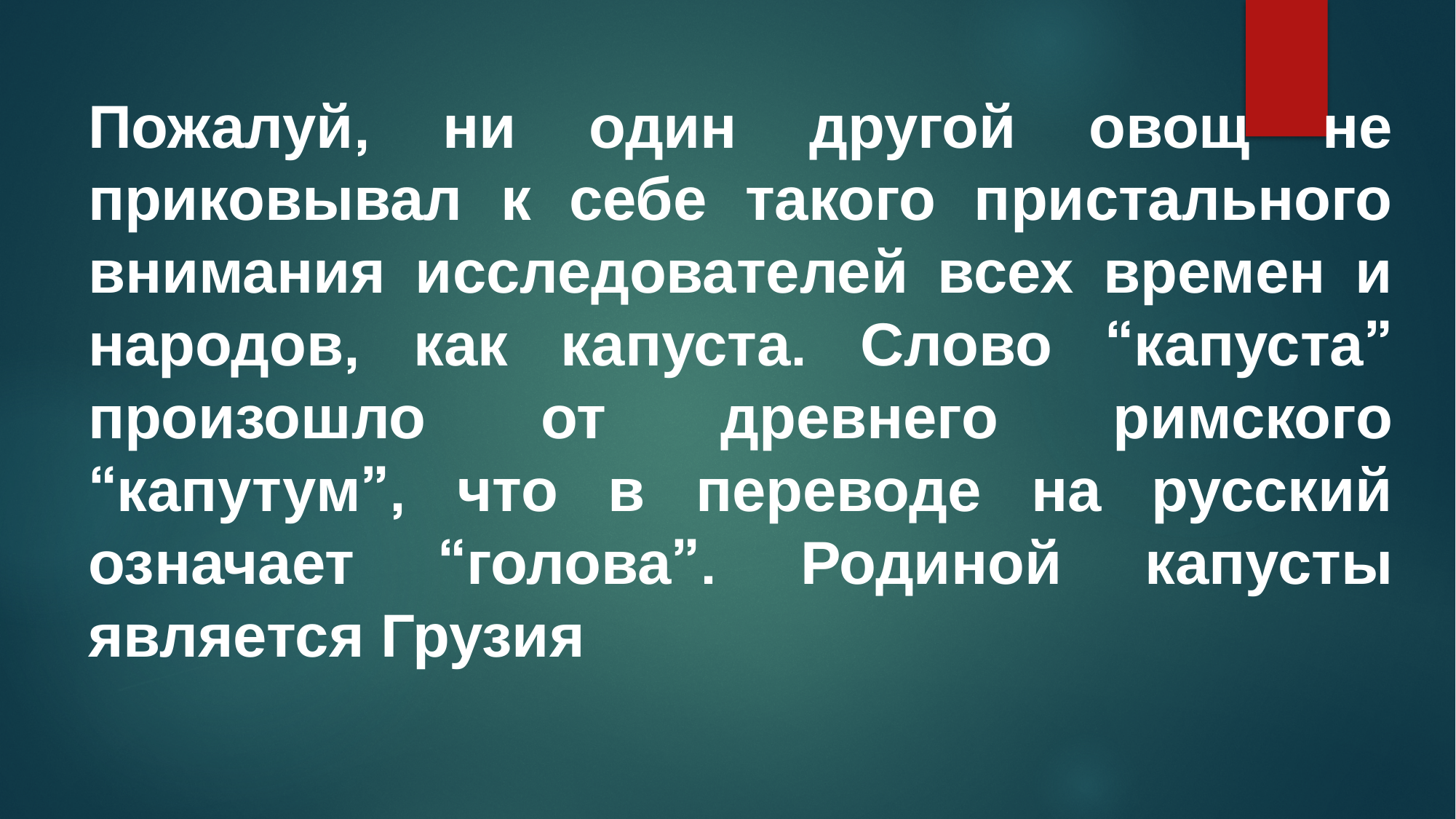

#
Пожалуй, ни один другой овощ не приковывал к себе такого пристального внимания исследователей всех времен и народов, как капуста. Слово “капуста” произошло от древнего римского “капутум”, что в переводе на русский означает “голова”. Родиной капусты является Грузия